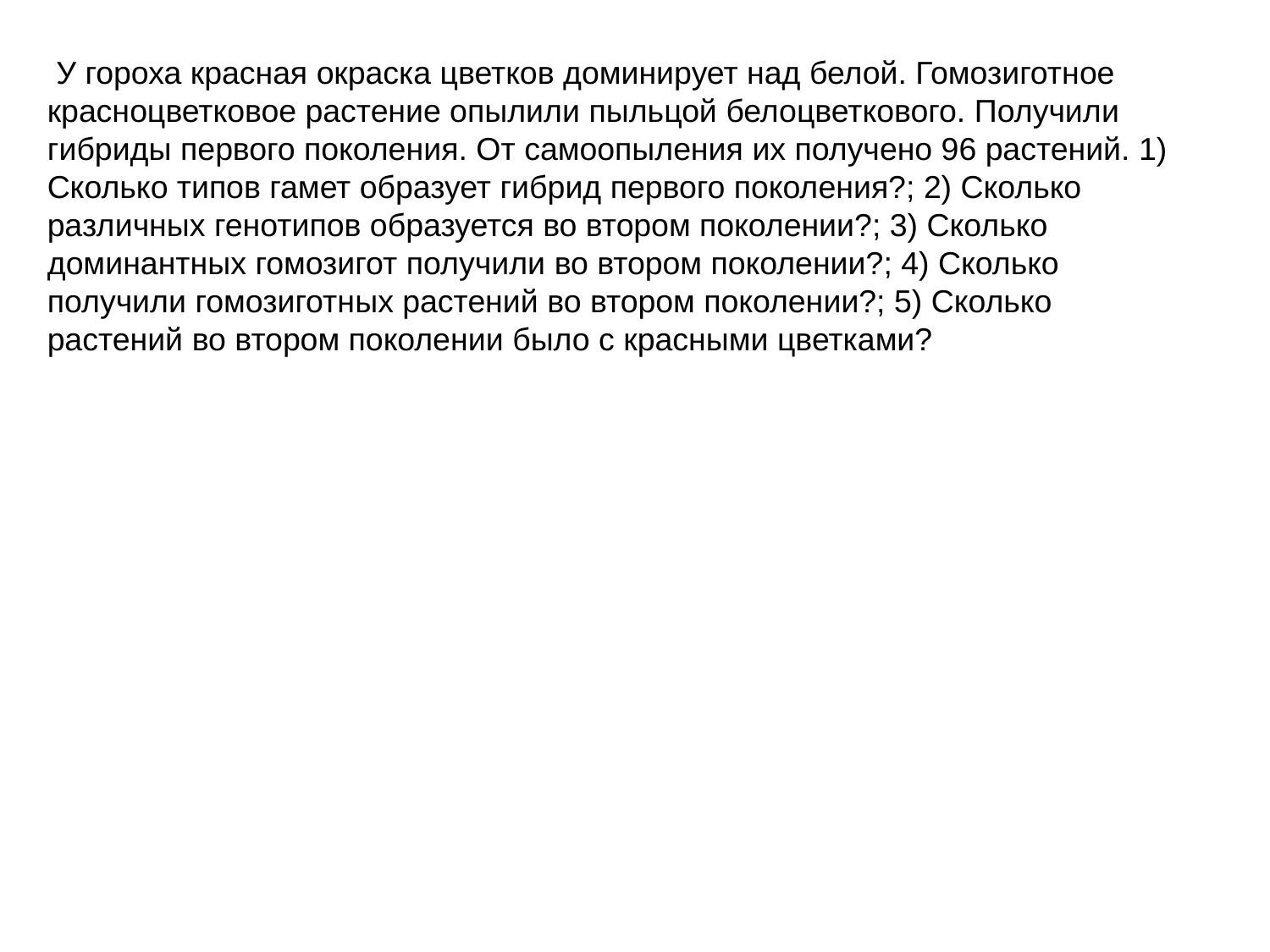

У гороха красная окраска цветков доминирует над белой. Гомозиготное красноцветковое растение опылили пыльцой белоцветкового. Получили гибриды первого поколения. От самоопыления их получено 96 растений. 1) Сколько типов гамет образует гибрид первого поколения?; 2) Сколько различных генотипов образуется во втором поколении?; 3) Сколько доминантных гомозигот получили во втором поколении?; 4) Сколько получили гомозиготных растений во втором поколении?; 5) Сколько растений во втором поколении было с красными цветками?